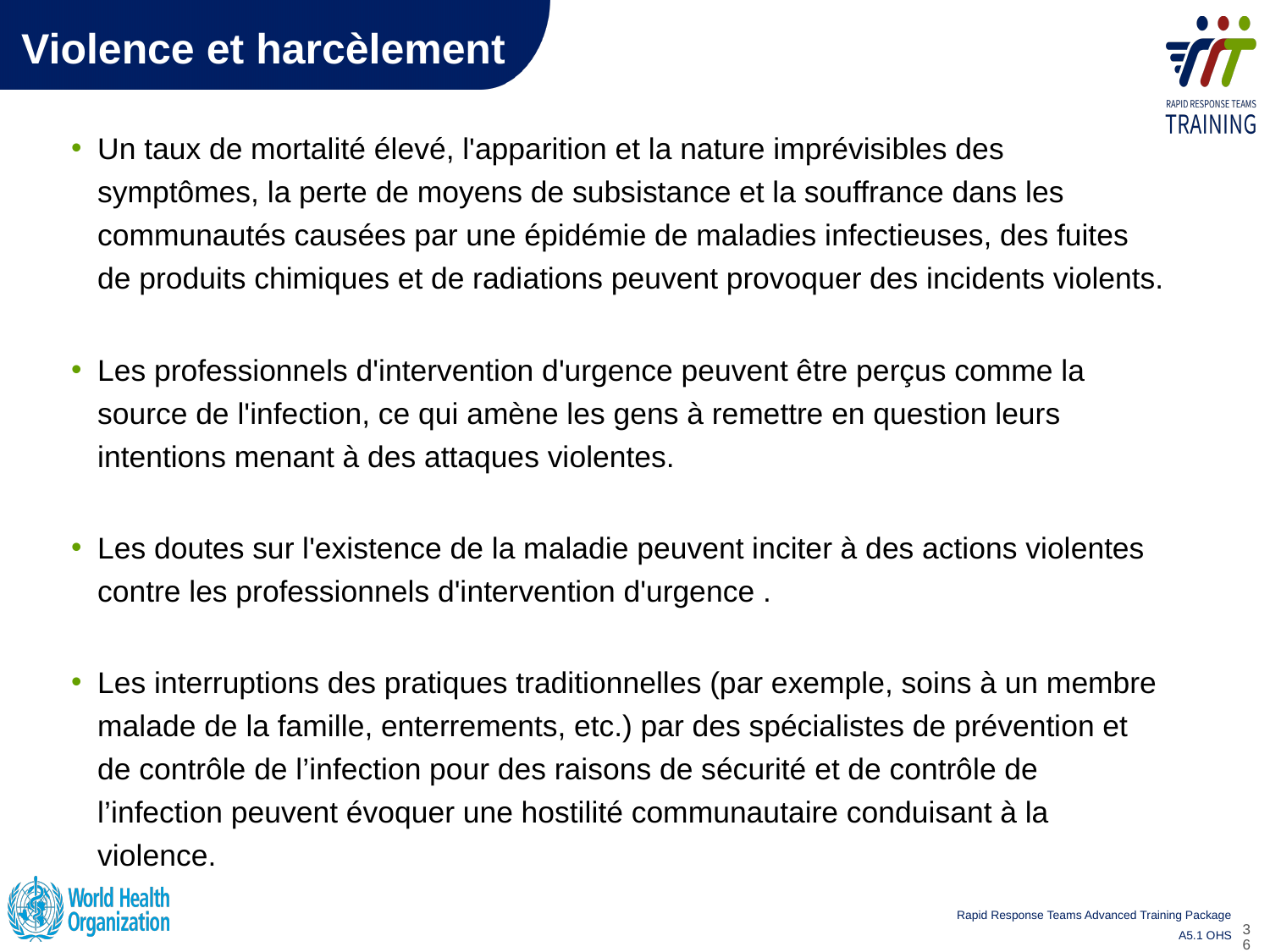

# Violence et harcèlement
Un taux de mortalité élevé, l'apparition et la nature imprévisibles des symptômes, la perte de moyens de subsistance et la souffrance dans les communautés causées par une épidémie de maladies infectieuses, des fuites de produits chimiques et de radiations peuvent provoquer des incidents violents.

Les professionnels d'intervention d'urgence peuvent être perçus comme la source de l'infection, ce qui amène les gens à remettre en question leurs intentions menant à des attaques violentes.

Les doutes sur l'existence de la maladie peuvent inciter à des actions violentes contre les professionnels d'intervention d'urgence .

Les interruptions des pratiques traditionnelles (par exemple, soins à un membre malade de la famille, enterrements, etc.) par des spécialistes de prévention et de contrôle de l’infection pour des raisons de sécurité et de contrôle de l’infection peuvent évoquer une hostilité communautaire conduisant à la violence.
36